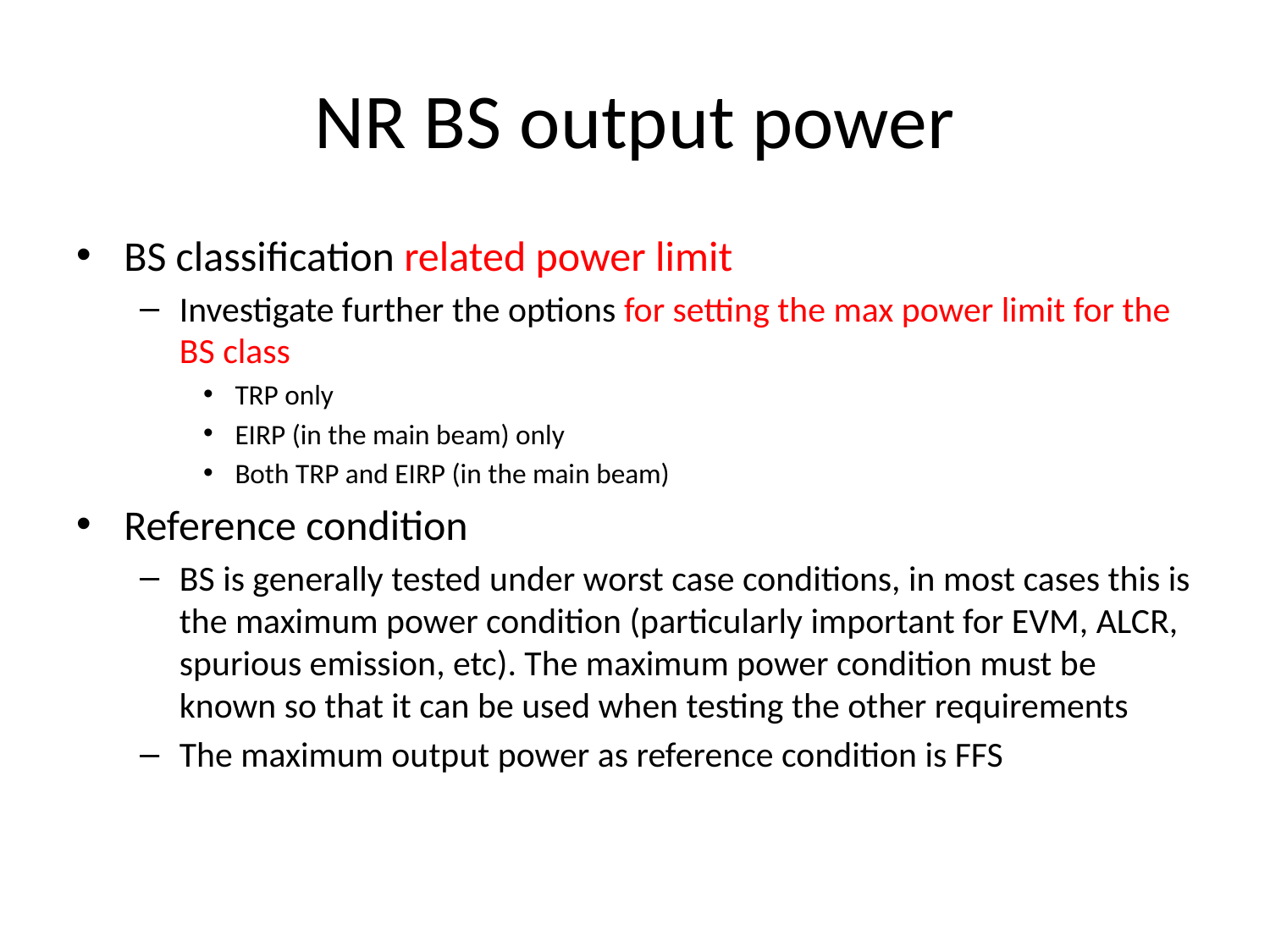

# NR BS output power
BS classification related power limit
Investigate further the options for setting the max power limit for the BS class
TRP only
EIRP (in the main beam) only
Both TRP and EIRP (in the main beam)
Reference condition
BS is generally tested under worst case conditions, in most cases this is the maximum power condition (particularly important for EVM, ALCR, spurious emission, etc). The maximum power condition must be known so that it can be used when testing the other requirements
The maximum output power as reference condition is FFS